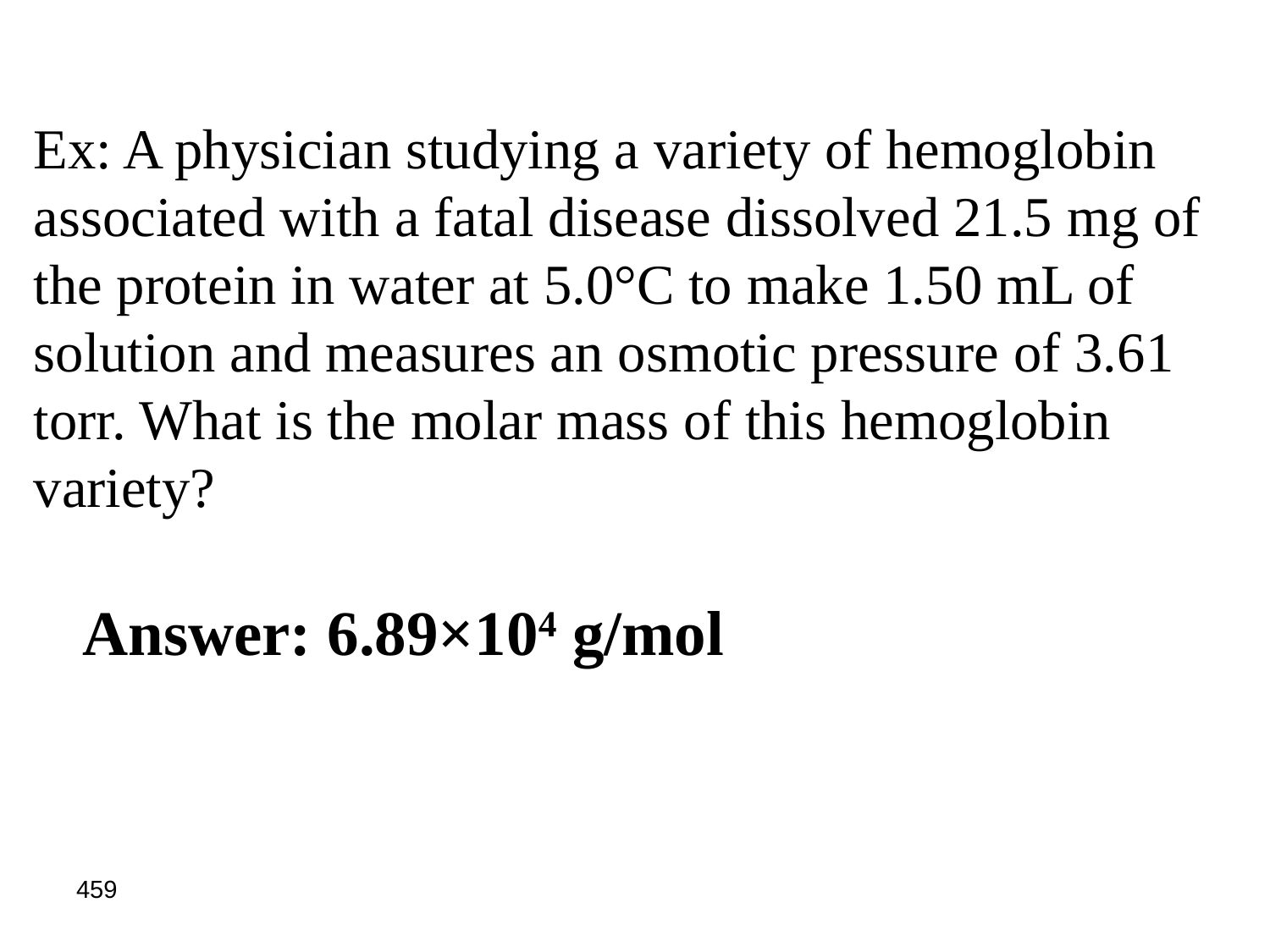

Ex: A physician studying a variety of hemoglobin associated with a fatal disease dissolved 21.5 mg of the protein in water at 5.0°C to make 1.50 mL of solution and measures an osmotic pressure of 3.61 torr. What is the molar mass of this hemoglobin variety?
Answer: 6.89×104 g/mol
459